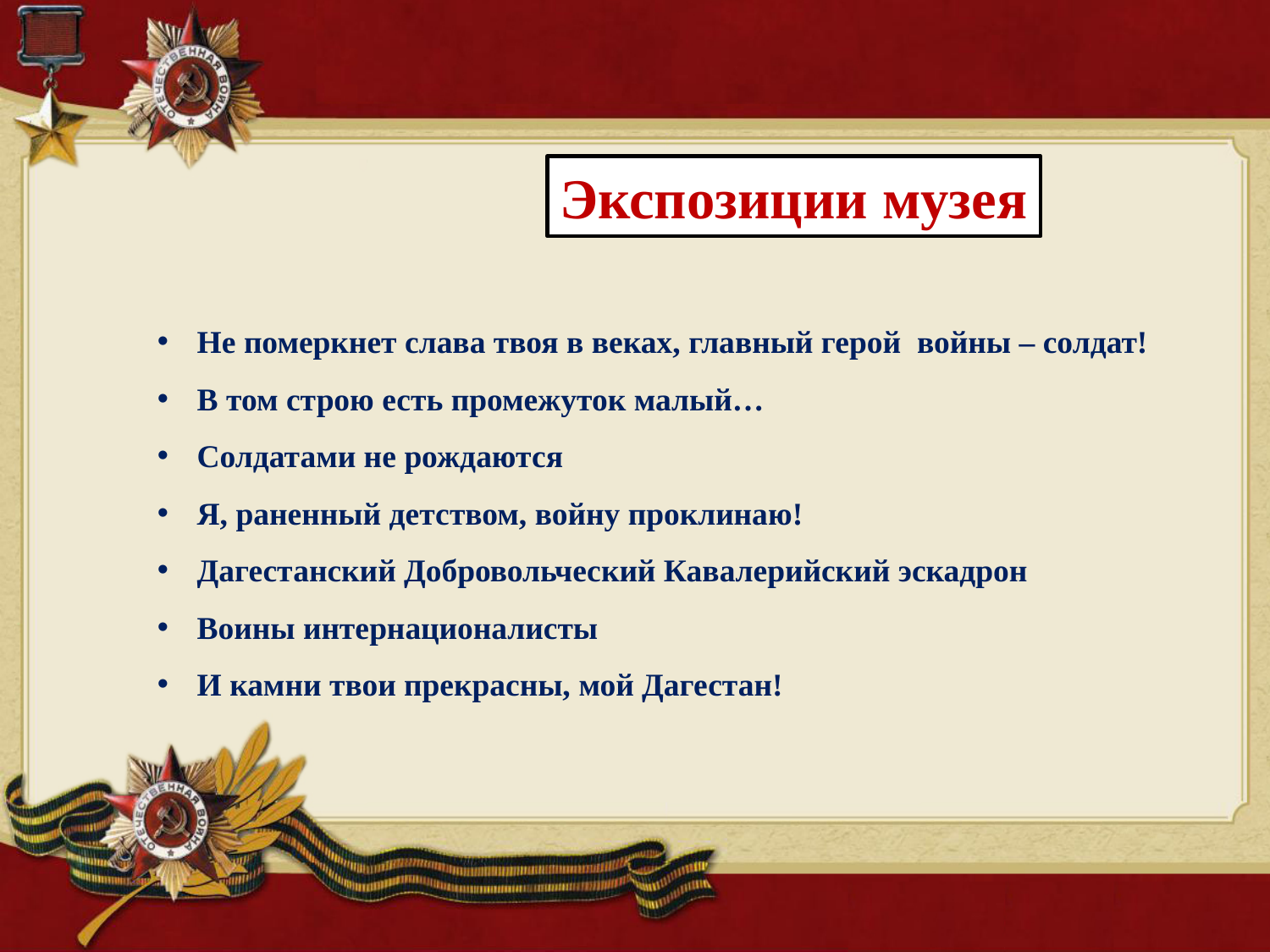

Экспозиции музея
Не померкнет слава твоя в веках, главный герой  войны – солдат!
В том строю есть промежуток малый…
Солдатами не рождаются
Я, раненный детством, войну проклинаю!
Дагестанский Добровольческий Кавалерийский эскадрон
Воины интернационалисты
И камни твои прекрасны, мой Дагестан!